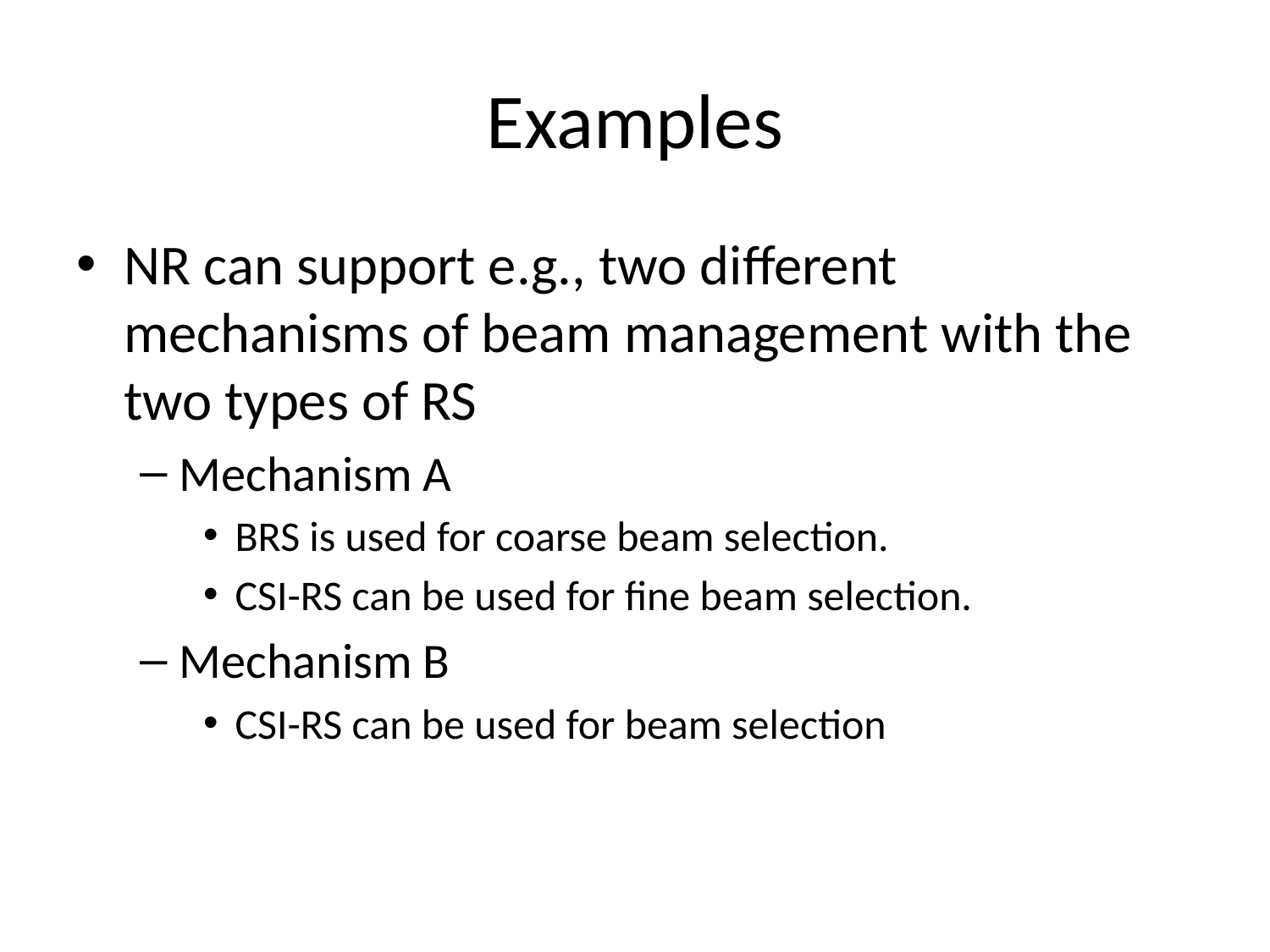

# Examples
NR can support e.g., two different mechanisms of beam management with the two types of RS
Mechanism A
BRS is used for coarse beam selection.
CSI-RS can be used for fine beam selection.
Mechanism B
CSI-RS can be used for beam selection